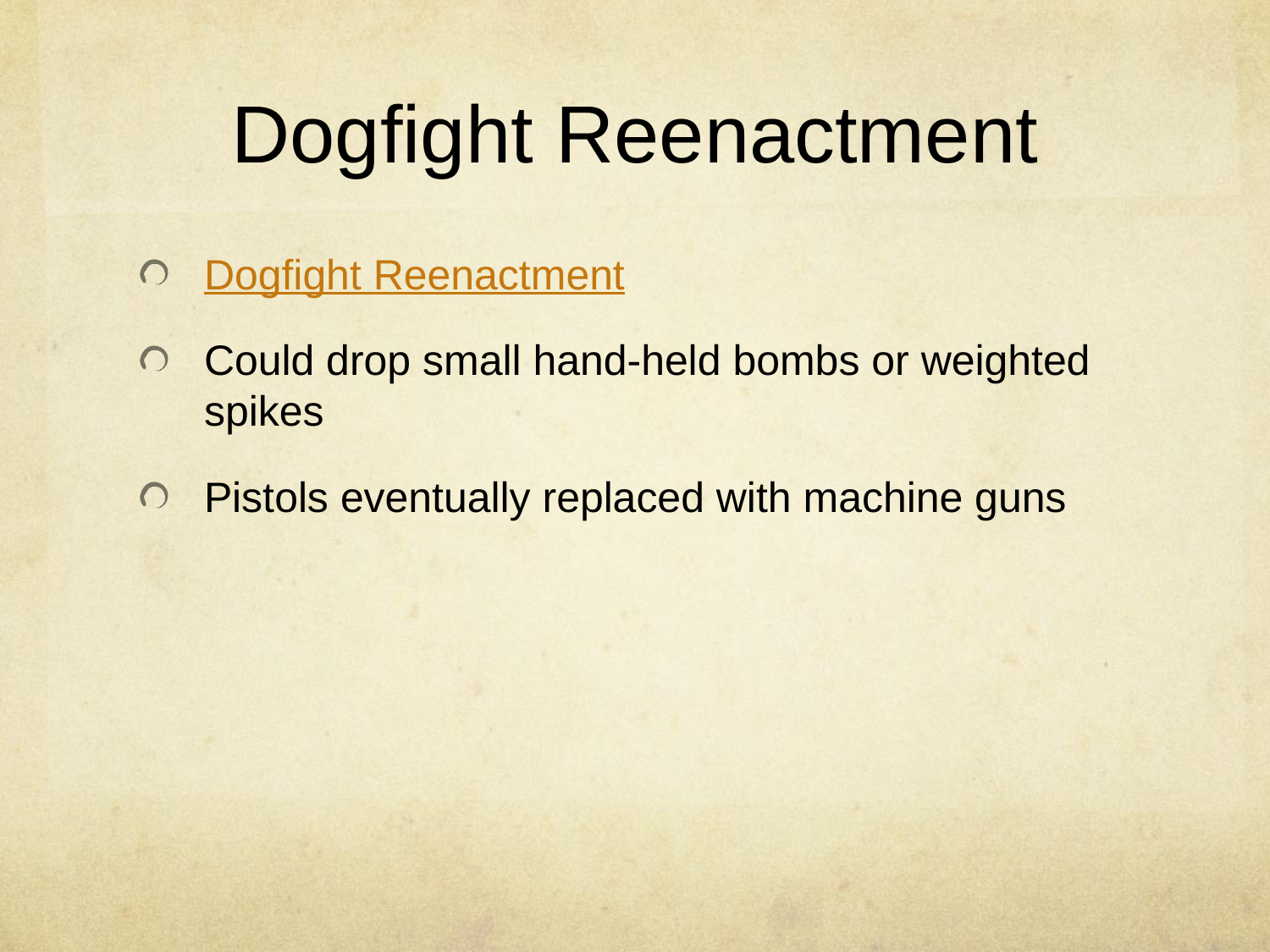

# Dogfight Reenactment
Dogfight Reenactment
Could drop small hand-held bombs or weighted spikes
Pistols eventually replaced with machine guns